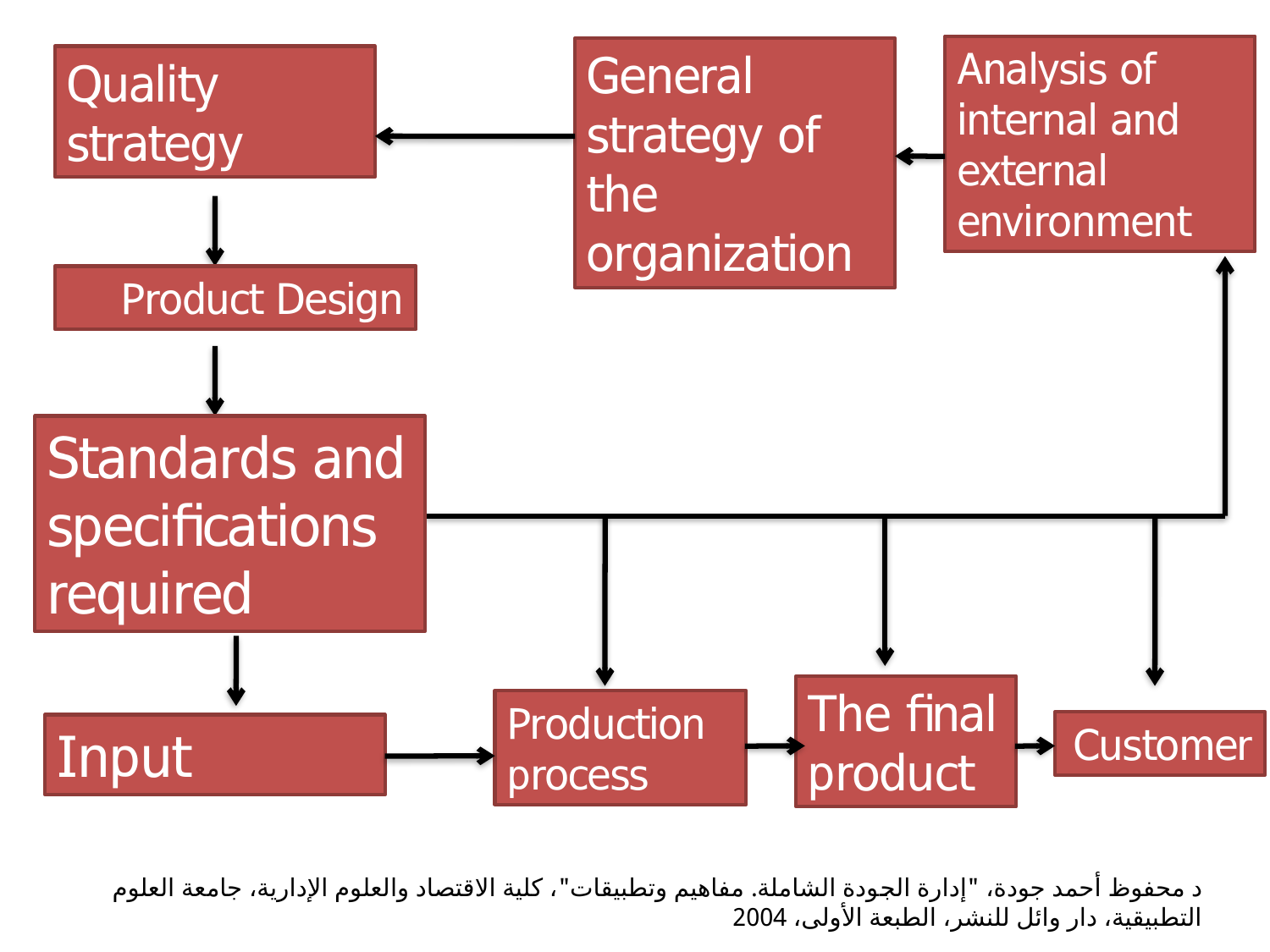

Analysis of internal and external environment
General strategy of the organization
Quality strategy
Product Design
Standards and specifications required
The final product
Production process
Customer
Input
د محفوظ أحمد جودة، "إدارة الجودة الشاملة. مفاهيم وتطبيقات"، كلية الاقتصاد والعلوم الإدارية، جامعة العلوم التطبيقية، دار وائل للنشر، الطبعة الأولى، 2004
25